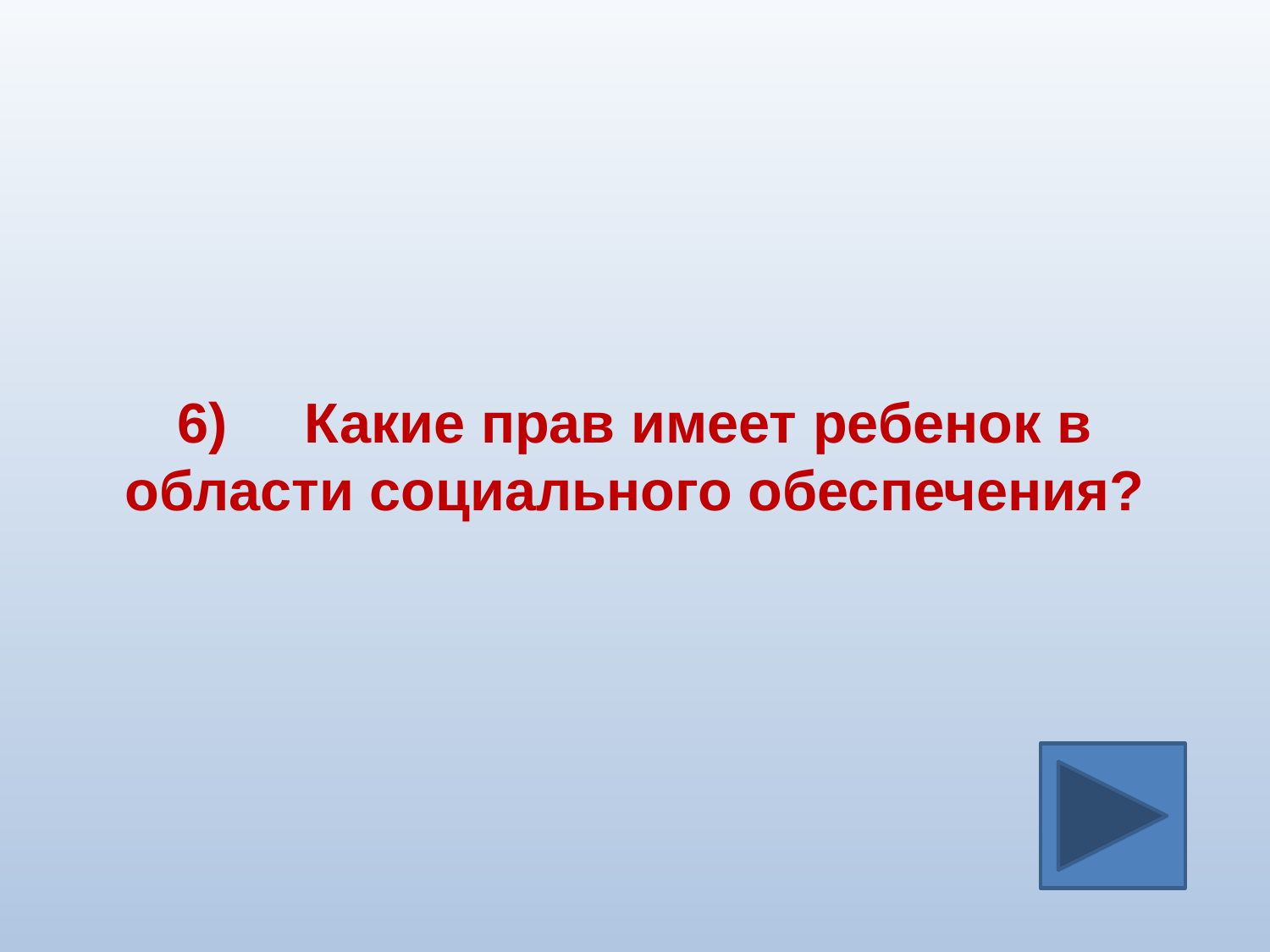

#

6)	Какие прав имеет ребенок в области социального обеспечения?